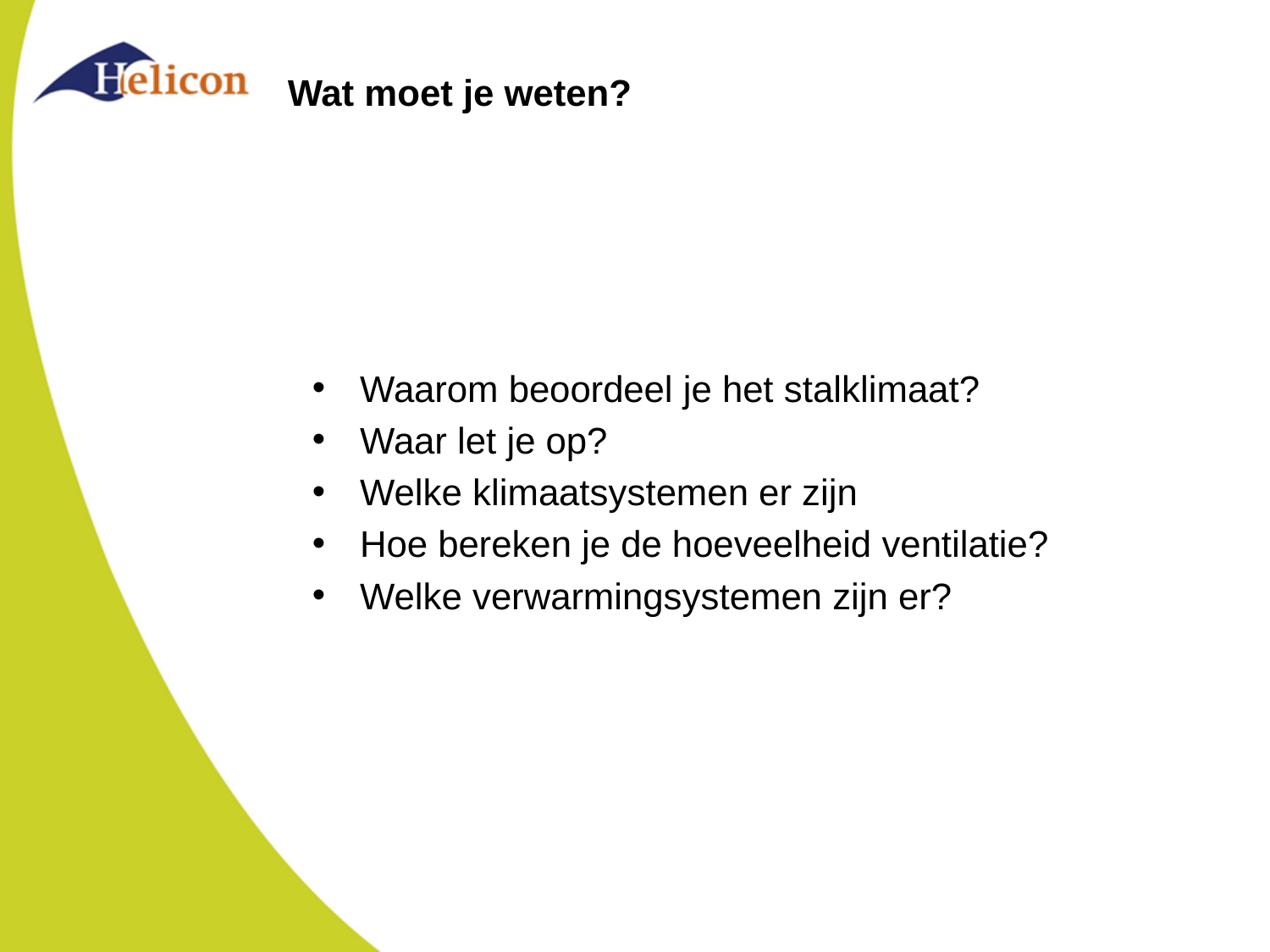

# Wat moet je weten?
Waarom beoordeel je het stalklimaat?
Waar let je op?
Welke klimaatsystemen er zijn
Hoe bereken je de hoeveelheid ventilatie?
Welke verwarmingsystemen zijn er?